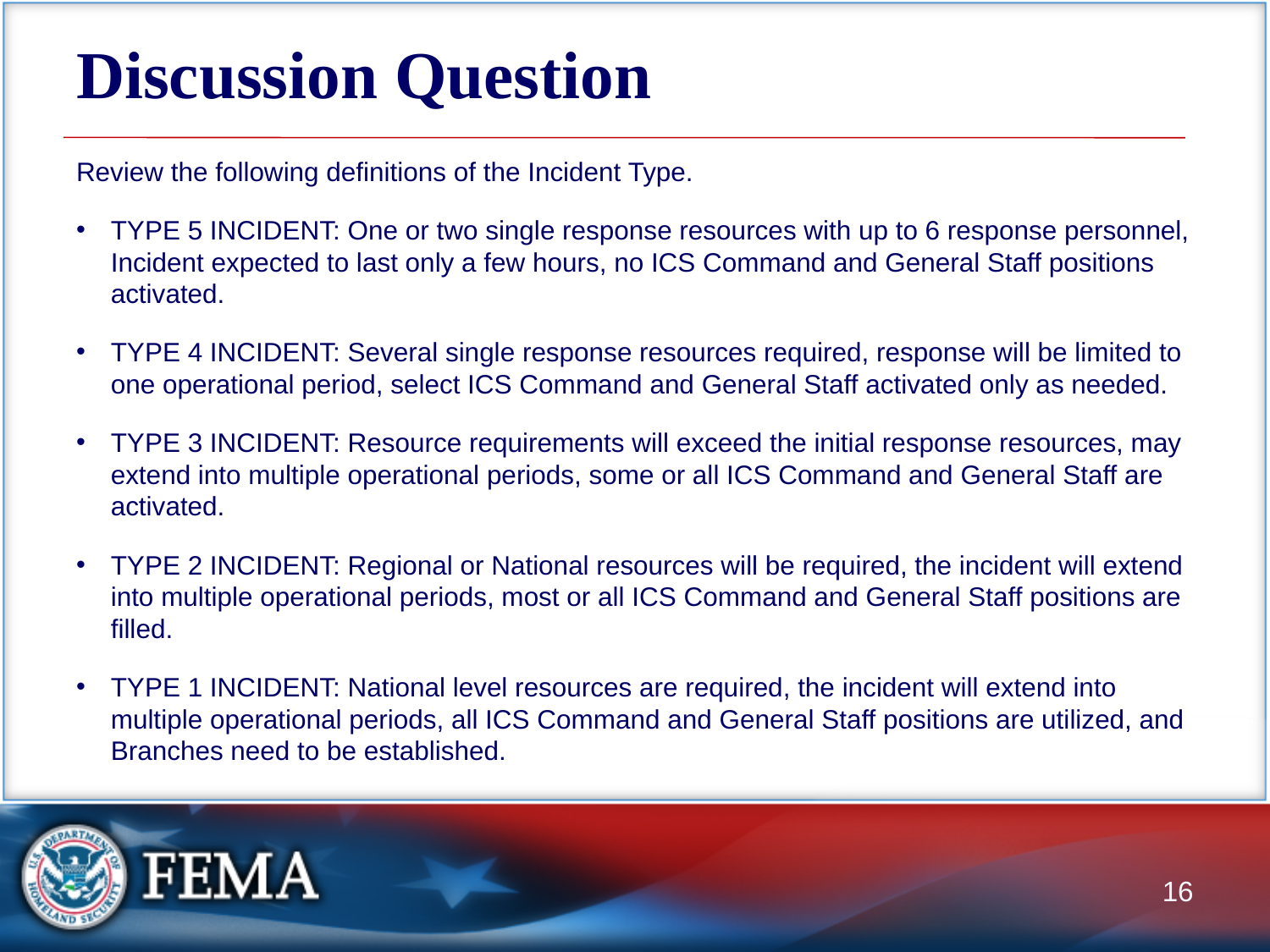

# Discussion Question
Review the following definitions of the Incident Type.
TYPE 5 INCIDENT: One or two single response resources with up to 6 response personnel, Incident expected to last only a few hours, no ICS Command and General Staff positions activated.
TYPE 4 INCIDENT: Several single response resources required, response will be limited to one operational period, select ICS Command and General Staff activated only as needed.
TYPE 3 INCIDENT: Resource requirements will exceed the initial response resources, may extend into multiple operational periods, some or all ICS Command and General Staff are activated.
TYPE 2 INCIDENT: Regional or National resources will be required, the incident will extend into multiple operational periods, most or all ICS Command and General Staff positions are filled.
TYPE 1 INCIDENT: National level resources are required, the incident will extend into multiple operational periods, all ICS Command and General Staff positions are utilized, and Branches need to be established.
16